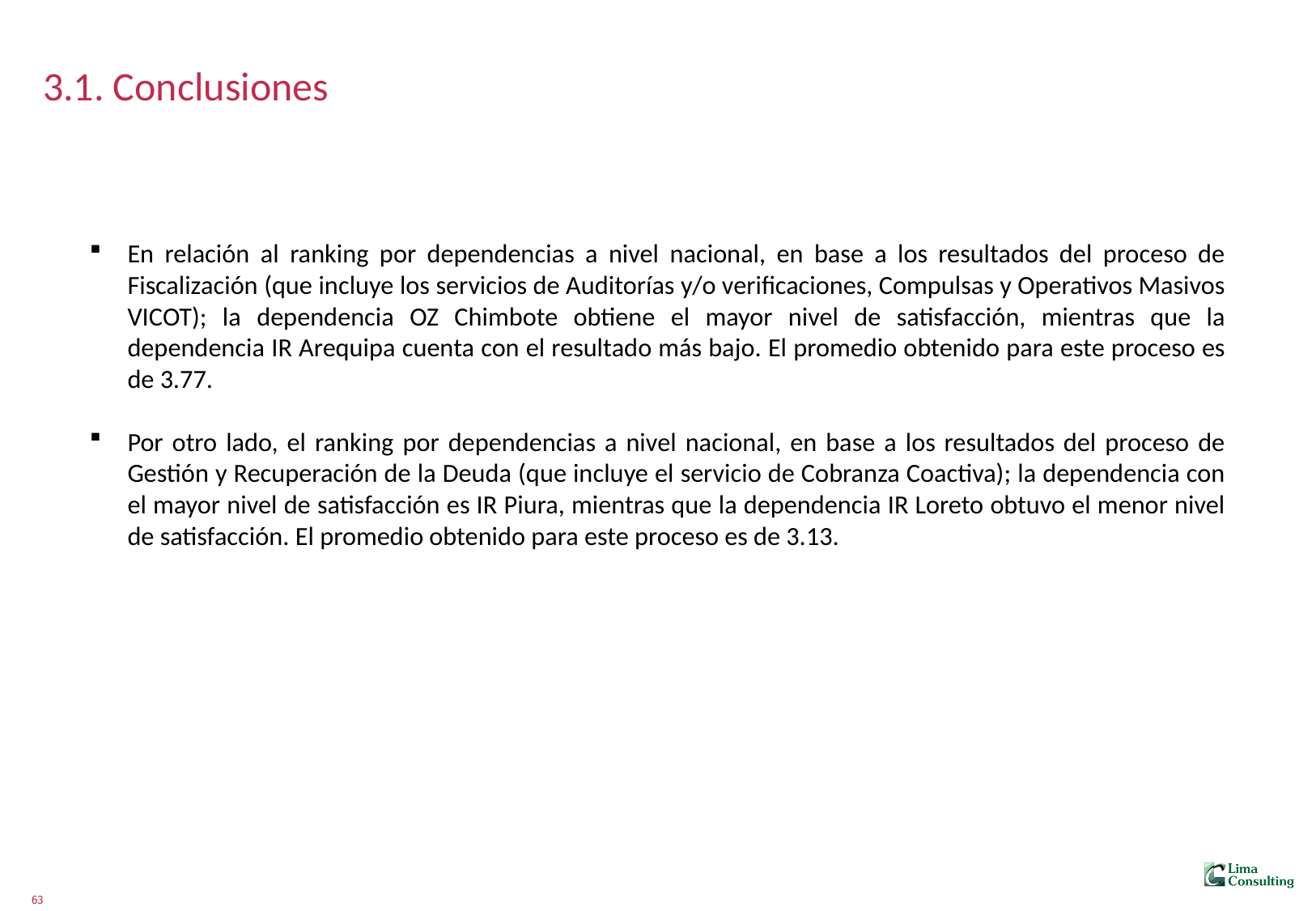

# 3.1. Conclusiones

En relación al ranking por dependencias a nivel nacional, en base a los resultados del proceso de Fiscalización (que incluye los servicios de Auditorías y/o verificaciones, Compulsas y Operativos Masivos VICOT); la dependencia OZ Chimbote obtiene el mayor nivel de satisfacción, mientras que la dependencia IR Arequipa cuenta con el resultado más bajo. El promedio obtenido para este proceso es de 3.77.

Por otro lado, el ranking por dependencias a nivel nacional, en base a los resultados del proceso de Gestión y Recuperación de la Deuda (que incluye el servicio de Cobranza Coactiva); la dependencia con el mayor nivel de satisfacción es IR Piura, mientras que la dependencia IR Loreto obtuvo el menor nivel de satisfacción. El promedio obtenido para este proceso es de 3.13.